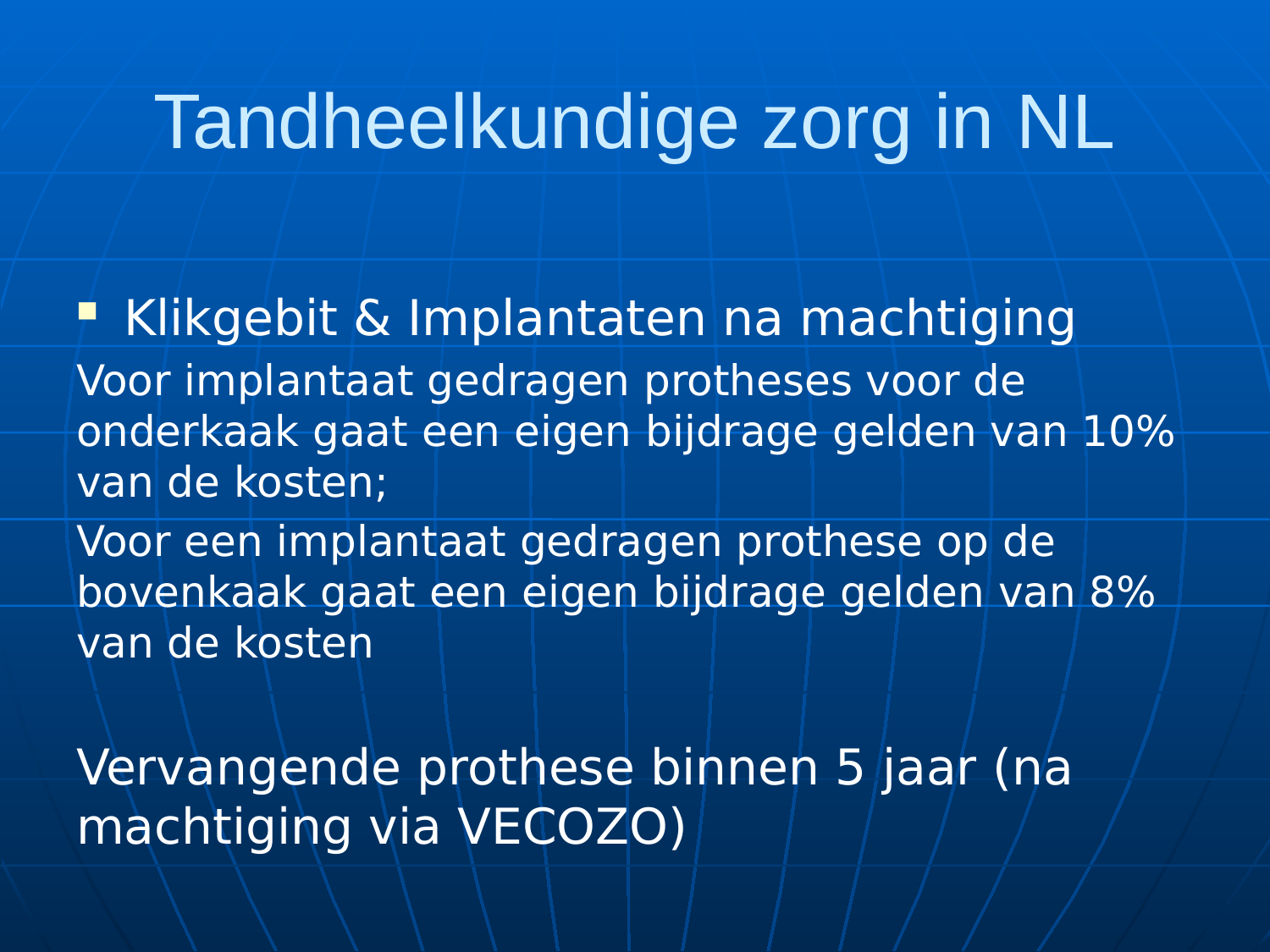

# Tandheelkundige zorg in NL

Klikgebit & Implantaten na machtiging
Voor implantaat gedragen protheses voor de onderkaak gaat een eigen bijdrage gelden van 10% van de kosten;
Voor een implantaat gedragen prothese op de bovenkaak gaat een eigen bijdrage gelden van 8% van de kosten

Vervangende prothese binnen 5 jaar (na machtiging via VECOZO)